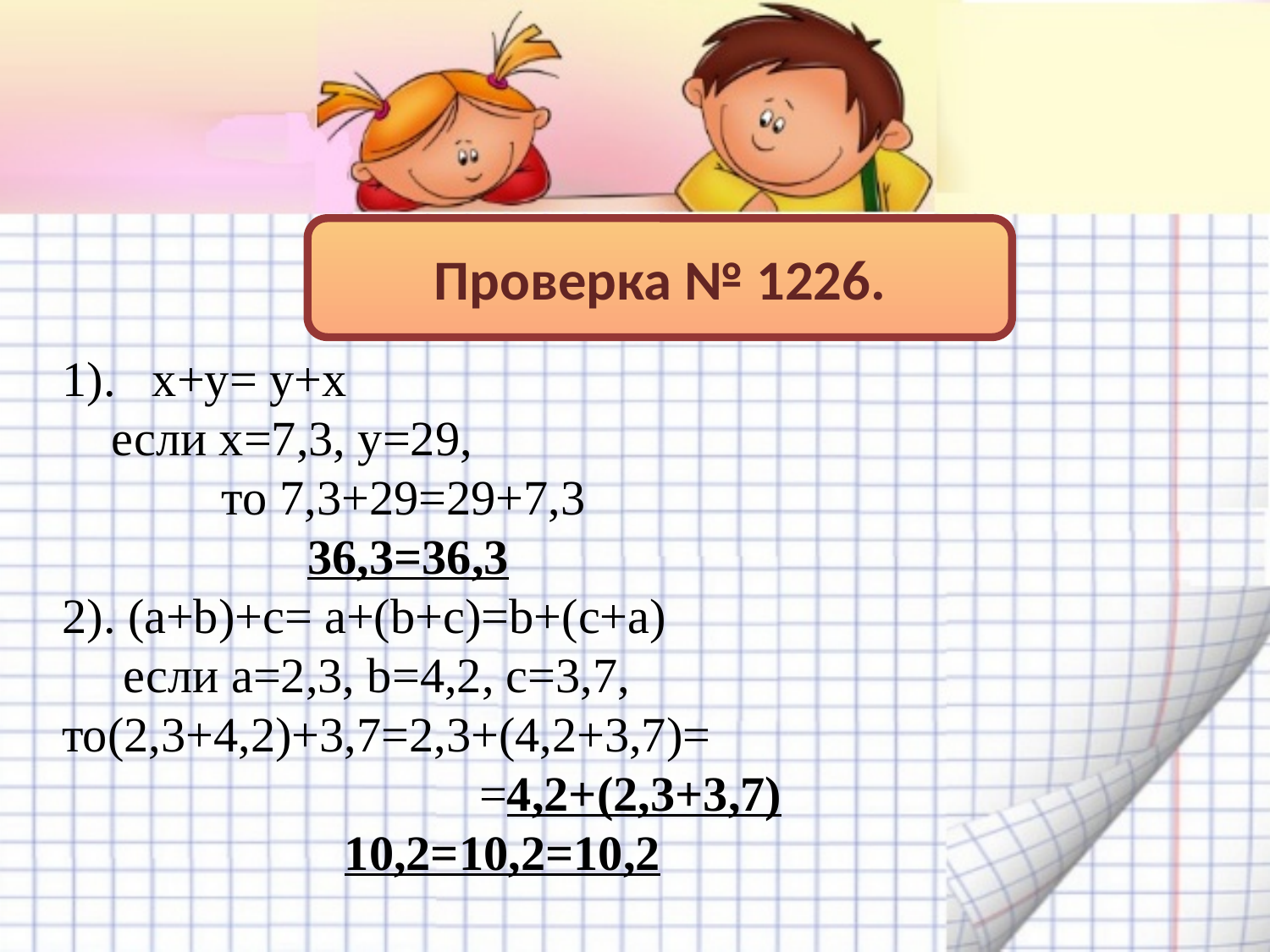

Проверка № 1226.
1).   х+у= у+х
    если х=7,3, у=29,
             то 7,3+29=29+7,3
                    36,3=36,3
2). (а+b)+c= a+(b+c)=b+(c+a)
     если а=2,3, b=4,2, с=3,7,
то(2,3+4,2)+3,7=2,3+(4,2+3,7)=
                                  =4,2+(2,3+3,7)
                       10,2=10,2=10,2